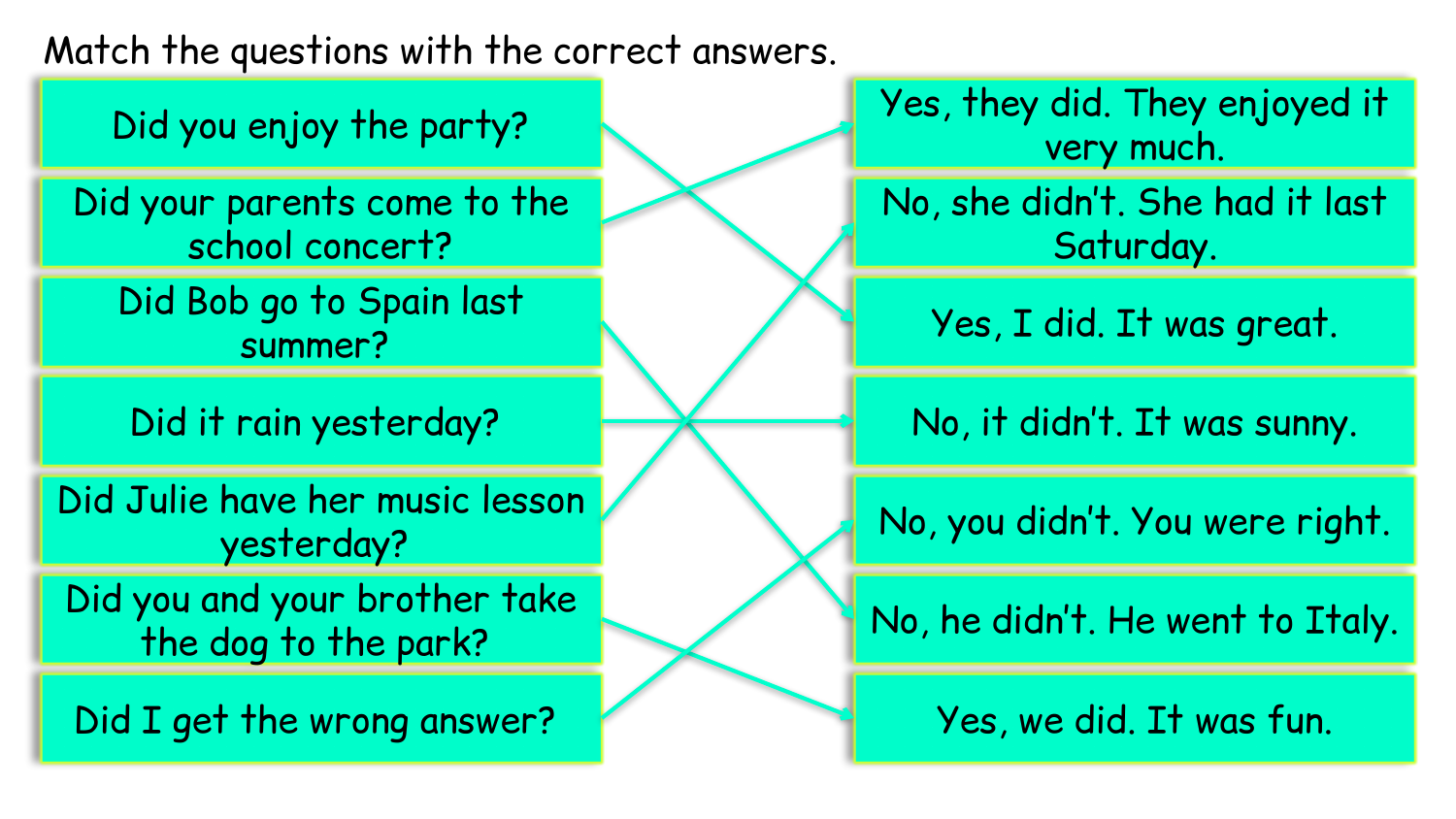

Match the questions with the correct answers.
Did you enjoy the party?
Yes, they did. They enjoyed it very much.
Did your parents come to the school concert?
No, she didn’t. She had it last Saturday.
Did Bob go to Spain last summer?
Yes, I did. It was great.
Did it rain yesterday?
No, it didn’t. It was sunny.
Did Julie have her music lesson yesterday?
No, you didn’t. You were right.
Did you and your brother take the dog to the park?
No, he didn’t. He went to Italy.
Did I get the wrong answer?
Yes, we did. It was fun.